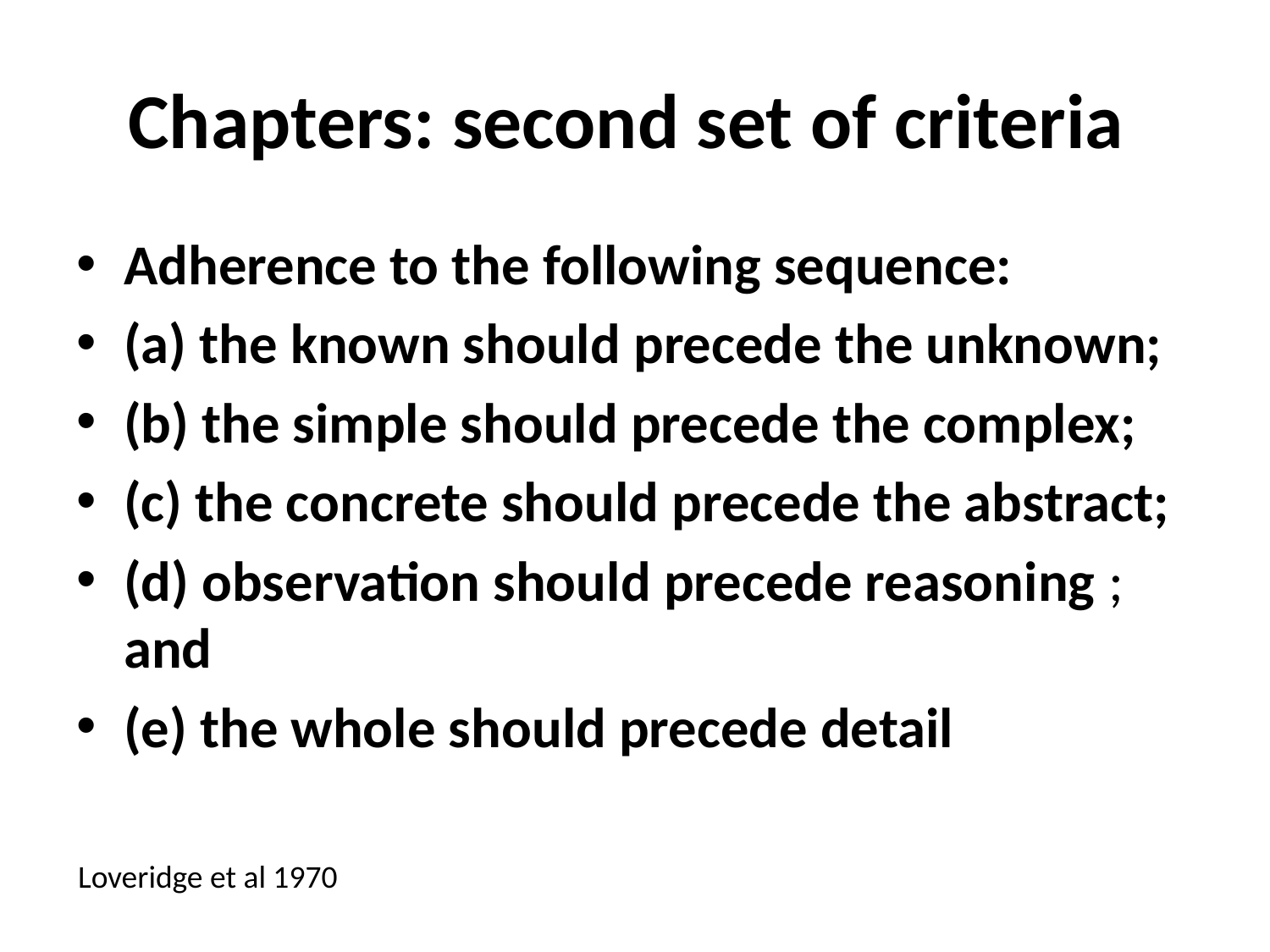

# Chapters: second set of criteria
Adherence to the following sequence:
(a) the known should precede the unknown;
(b) the simple should precede the complex;
(c) the concrete should precede the abstract;
(d) observation should precede reasoning ; and
(e) the whole should precede detail

Loveridge et al 1970